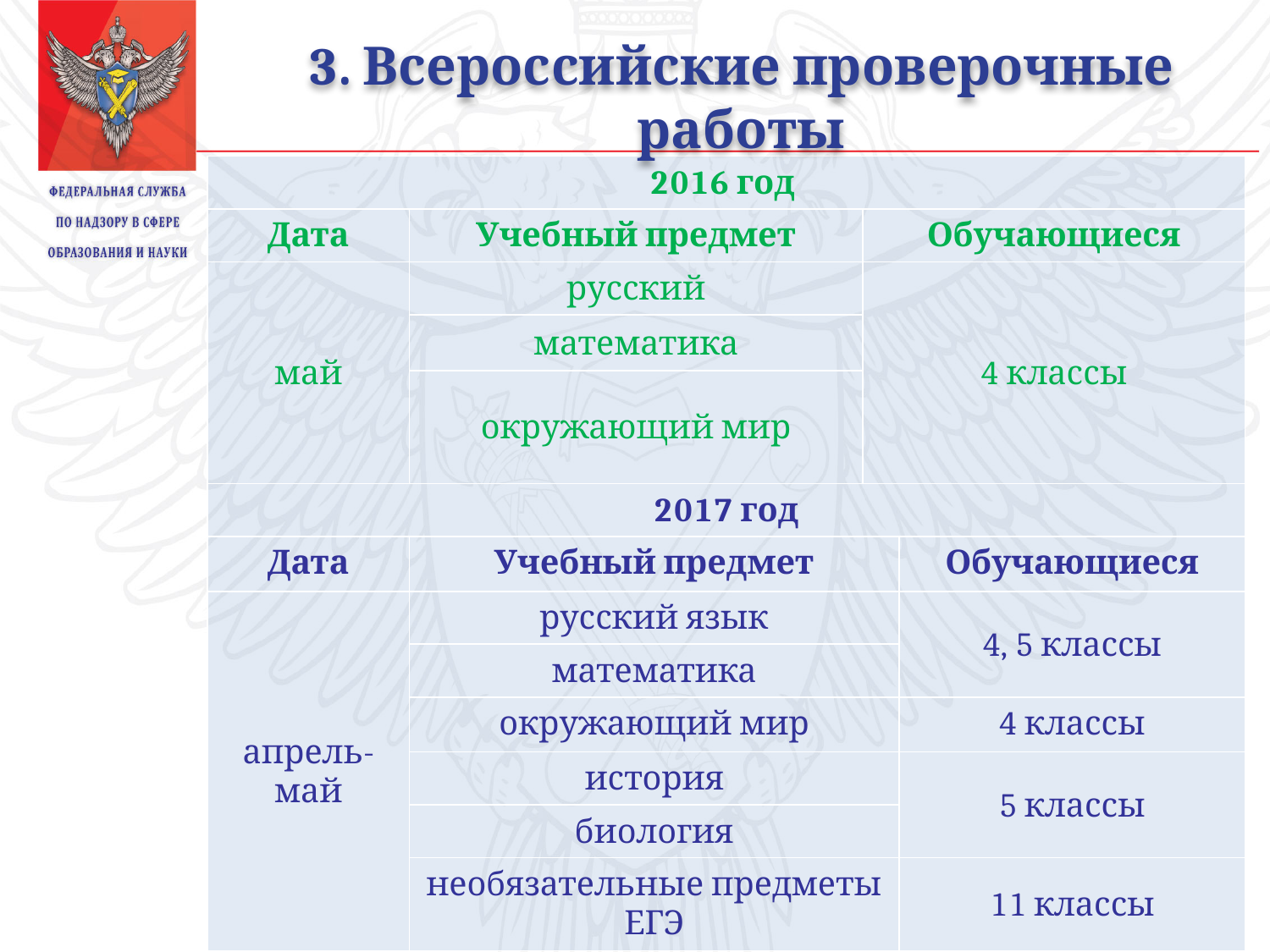

3. Всероссийские проверочные работы
| 2016 год |  |  |  |
| --- | --- | --- | --- |
| Дата | Учебный предмет | Обучающиеся |  |
| май | русский | 4 классы |  |
|  | математика |  |  |
|  | окружающий мир |  |  |
| 2017 год |  |  |  |
| Дата | Учебный предмет |  | Обучающиеся |
| апрель-май | русский язык |  | 4, 5 классы |
|  | математика |  |  |
|  | окружающий мир |  | 4 классы |
|  | история |  | 5 классы |
|  | биология |  |  |
|  | необязательные предметы ЕГЭ |  | 11 классы |